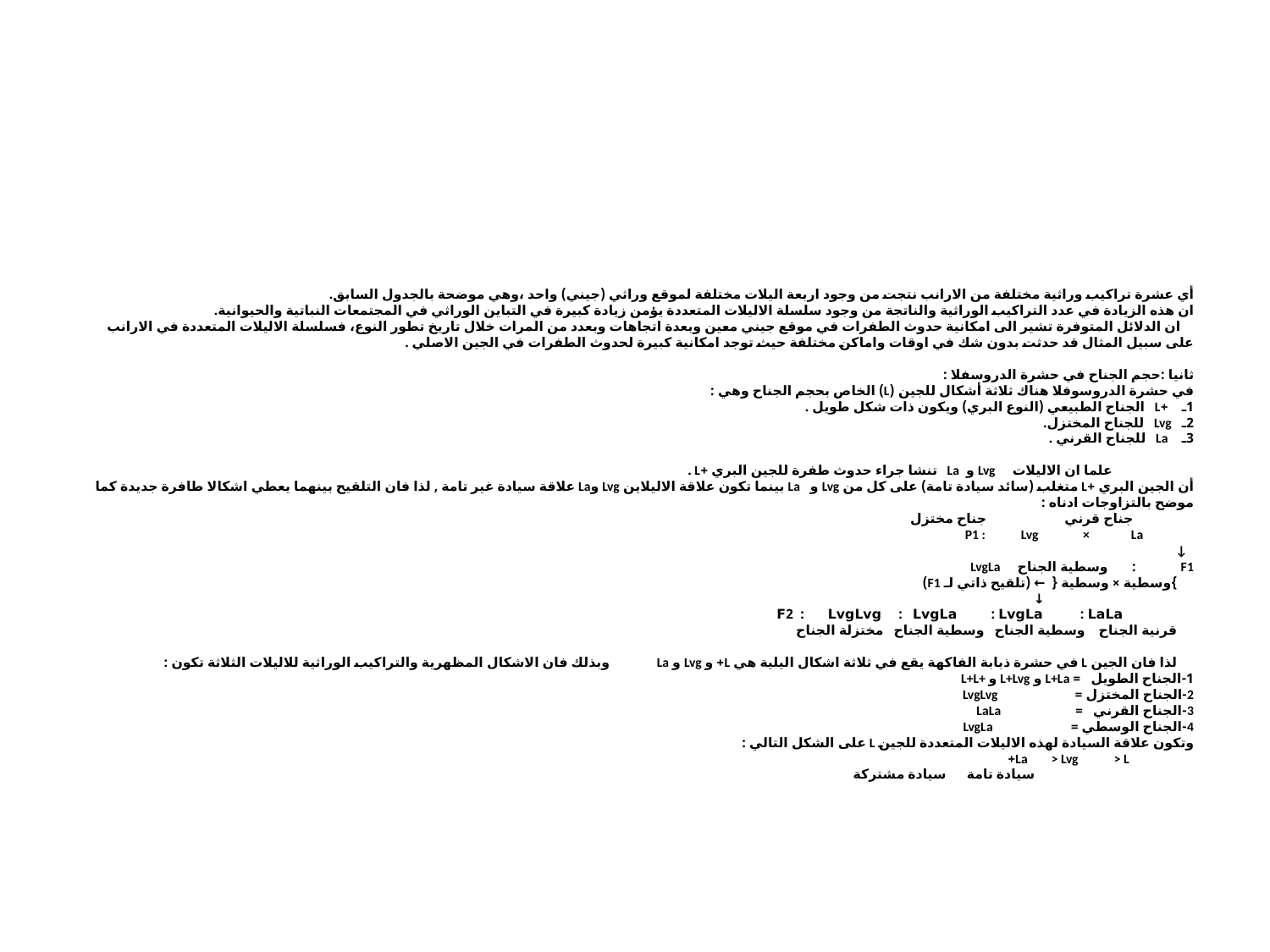

# أي عشرة تراكيب وراثية مختلفة من الارانب نتجت من وجود اربعة اليلات مختلفة لموقع وراثي (جيني) واحد ،وهي موضحة بالجدول السابق. ان هذه الزيادة في عدد التراكيب الوراثية والناتجة من وجود سلسلة الاليلات المتعددة يؤمن زيادة كبيرة في التباين الوراثي في المجتمعات النباتية والحيوانية. ان الدلائل المتوفرة تشير الى امكانية حدوث الطفرات في موقع جيني معين وبعدة اتجاهات وبعدد من المرات خلال تاريخ تطور النوع، فسلسلة الاليلات المتعددة في الارانب على سبيل المثال قد حدثت بدون شك في اوقات واماكن مختلفة حيث توجد امكانية كبيرة لحدوث الطفرات في الجين الاصلي . ثانيا :حجم الجناح في حشرة الدروسفلا : في حشرة الدروسوفلا هناك ثلاثة أشكال للجين (L) الخاص بحجم الجناح وهي : 1ـ    +L   الجناح الطبيعي (النوع البري) ويكون ذات شكل طويل . 2ـ   Lvg   للجناح المختزل. 3ـ    La   للجناح القرني . علما ان الاليلات     Lvg و  La   تنشا جراء حدوث طفرة للجين البري +L . أن الجين البري +L متغلب (سائد سيادة تامة) على كل من Lvg و   La بينما تكون علاقة الاليلاين Lvg وLa علاقة سيادة غير تامة , لذا فان التلقيح بينهما يعطي اشكالا طافرة جديدة كما موضح بالتزاوجات ادناه : جناح قرني                       جناح مختزل P1 :            Lvg               ×              La ↓ F1 :       وسطية الجناح     LvgLa }وسطية × وسطية {  ← (تلقيح ذاتي لـ F1) ↓ F2  :       LvgLvg     :   LvgLa          : LvgLa           : LaLa قرنية الجناح    وسطية الجناح   وسطية الجناح   مختزلة الجناح لذا فان الجين L في حشرة ذبابة الفاكهة يقع في ثلاثة اشكال اليلية هي L+ و Lvg و La              وبذلك فان الاشكال المظهرية والتراكيب الوراثية للاليلات الثلاثة تكون : 1-	الجناح الطويل   = L+La و L+Lvg وL+L+ 2-	الجناح المختزل =                     LvgLvg 3-	الجناح القرني   = LaLa 4-	الجناح الوسطي =                       LvgLa وتكون علاقة السيادة لهذه الاليلات المتعددة للجين L على الشكل التالي : La        > Lvg            > L+ سيادة تامة      سيادة مشتركة